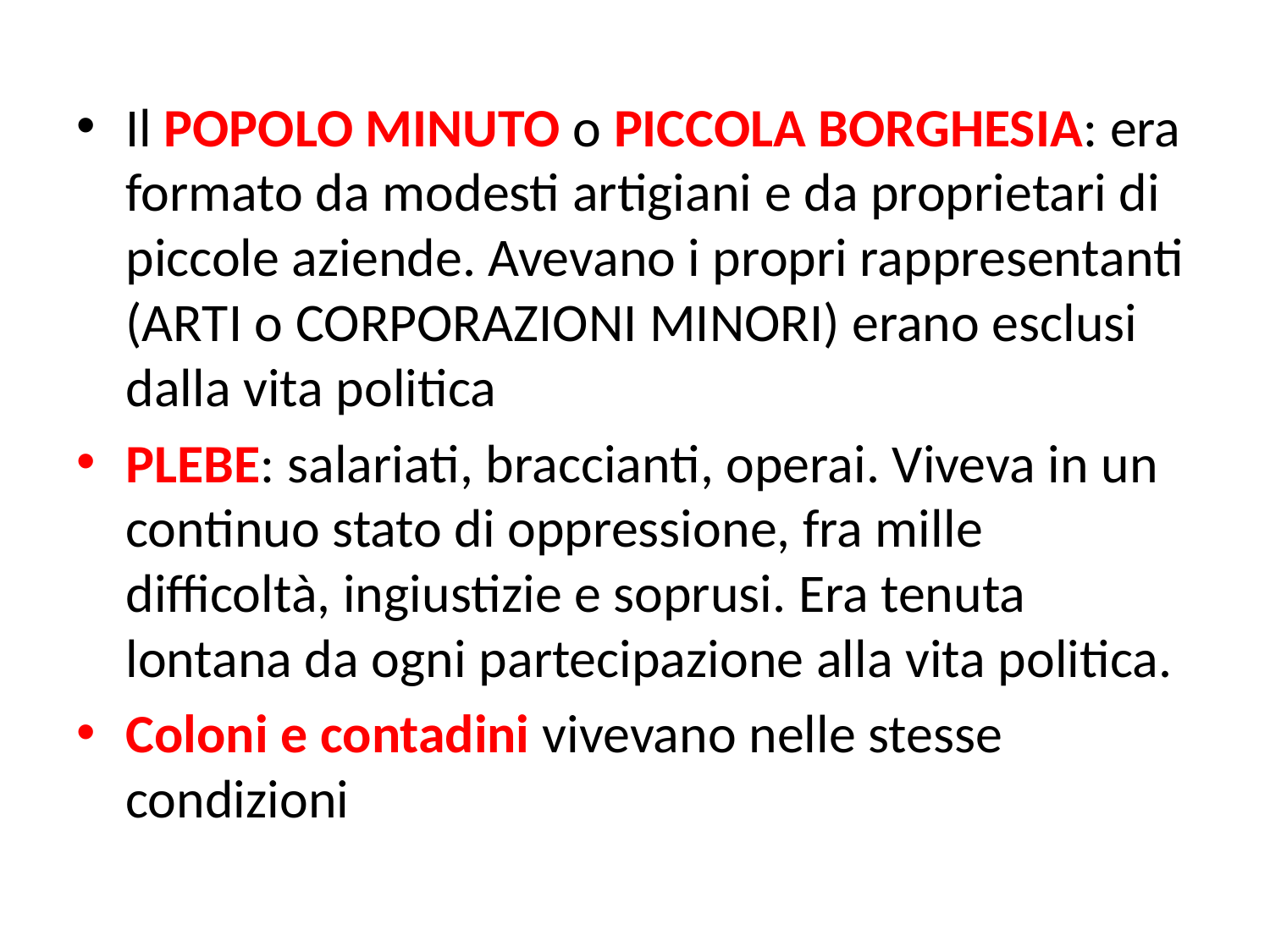

Il POPOLO MINUTO o PICCOLA BORGHESIA: era formato da modesti artigiani e da proprietari di piccole aziende. Avevano i propri rappresentanti (ARTI o CORPORAZIONI MINORI) erano esclusi dalla vita politica
PLEBE: salariati, braccianti, operai. Viveva in un continuo stato di oppressione, fra mille difficoltà, ingiustizie e soprusi. Era tenuta lontana da ogni partecipazione alla vita politica.
Coloni e contadini vivevano nelle stesse condizioni